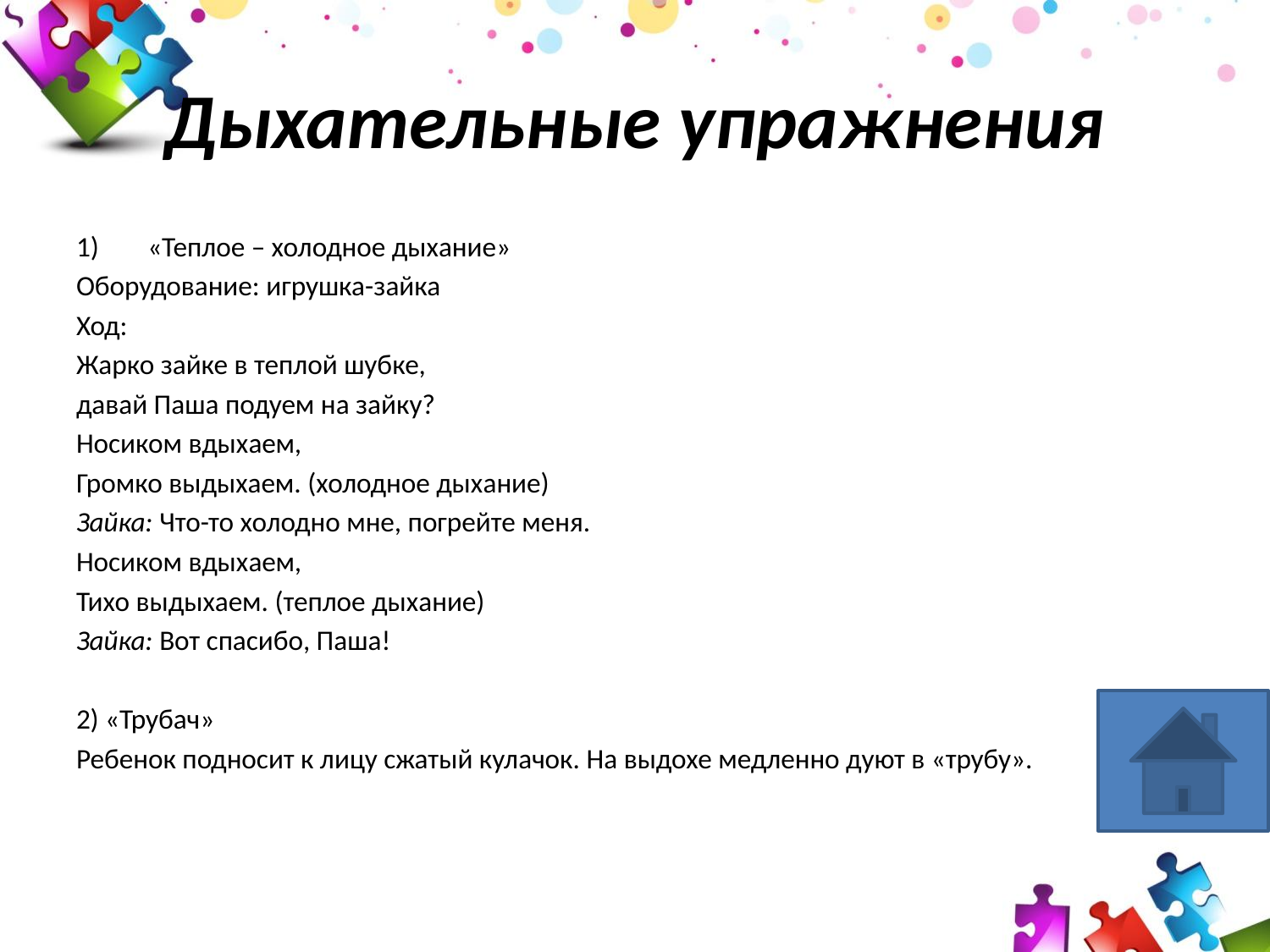

# Дыхательные упражнения
«Теплое – холодное дыхание»
Оборудование: игрушка-зайка
Ход:
Жарко зайке в теплой шубке,
давай Паша подуем на зайку?
Носиком вдыхаем,
Громко выдыхаем. (холодное дыхание)
Зайка: Что-то холодно мне, погрейте меня.
Носиком вдыхаем,
Тихо выдыхаем. (теплое дыхание)
Зайка: Вот спасибо, Паша!

2) «Трубач»
Ребенок подносит к лицу сжатый кулачок. На выдохе медленно дуют в «трубу».